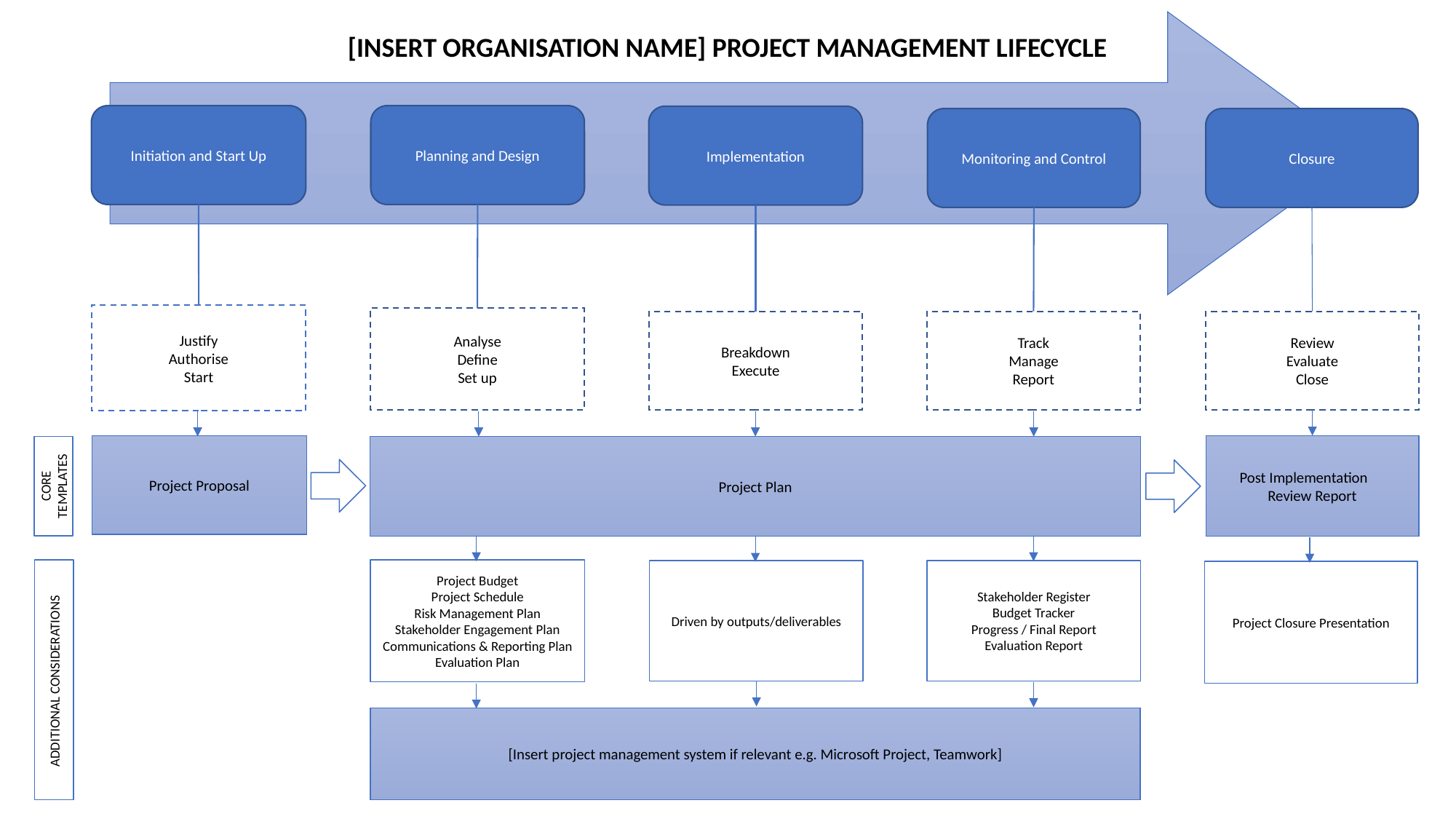

[INSERT ORGANISATION NAME] PROJECT MANAGEMENT LIFECYCLE
Initiation and Start Up
Planning and Design
Implementation
Monitoring and Control
Closure
Justify
Authorise
Start
Analyse
Define
Set up
Breakdown
Execute
Review
Evaluate
Close
Track
Manage
Report
Project Proposal
Post Implementation      Review Report
Project Plan

CORE TEMPLATES
Project Budget
Project Schedule
Risk Management Plan
Stakeholder Engagement Plan
Communications & Reporting Plan
Evaluation Plan
Stakeholder Register
Budget Tracker
Progress / Final Report
Evaluation Report
Driven by outputs/deliverables
Project Closure Presentation
ADDITIONAL CONSIDERATIONS
[Insert project management system if relevant e.g. Microsoft Project, Teamwork]